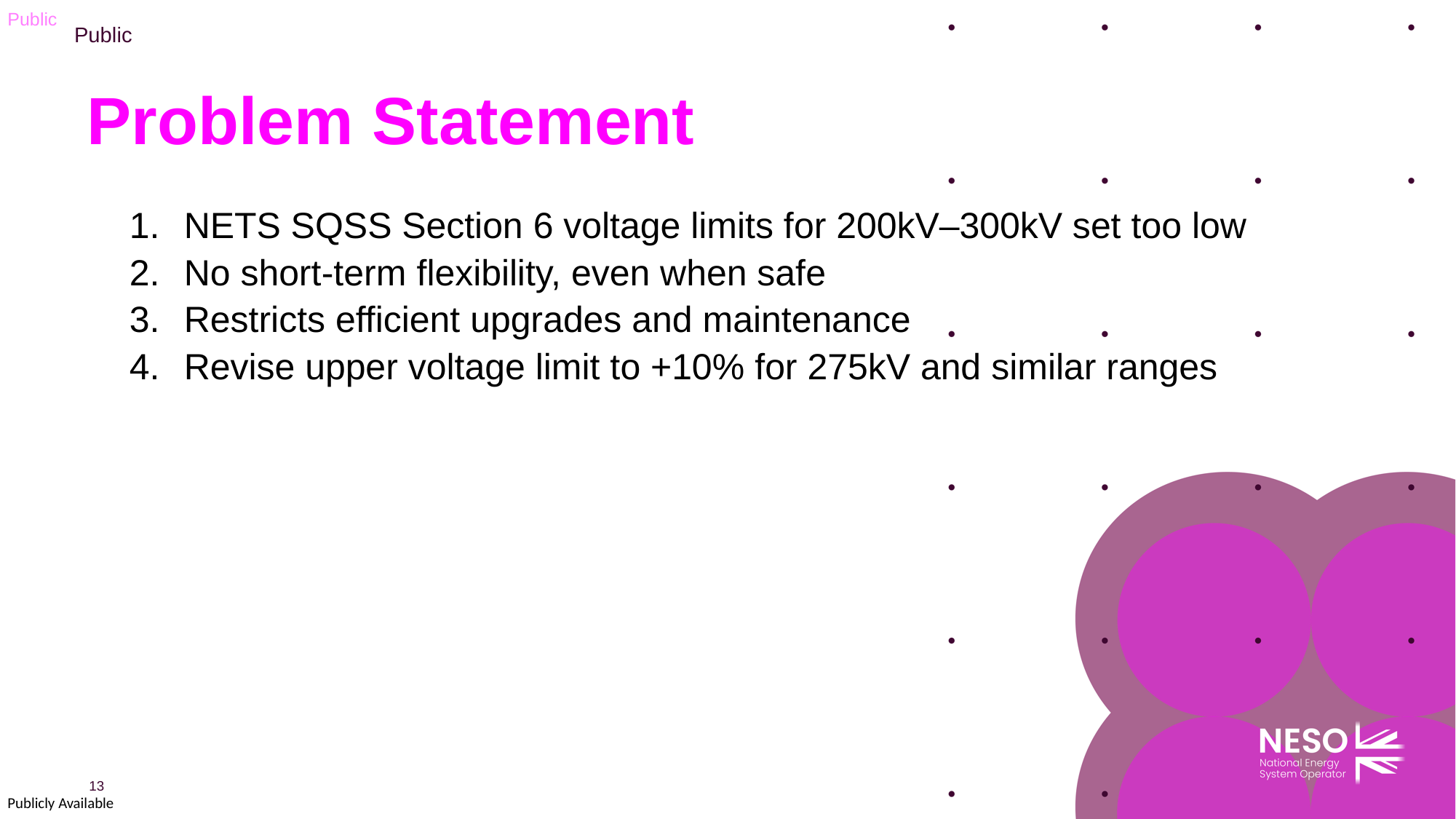

# Problem Statement
NETS SQSS Section 6 voltage limits for 200kV–300kV set too low
No short-term flexibility, even when safe
Restricts efficient upgrades and maintenance
Revise upper voltage limit to +10% for 275kV and similar ranges